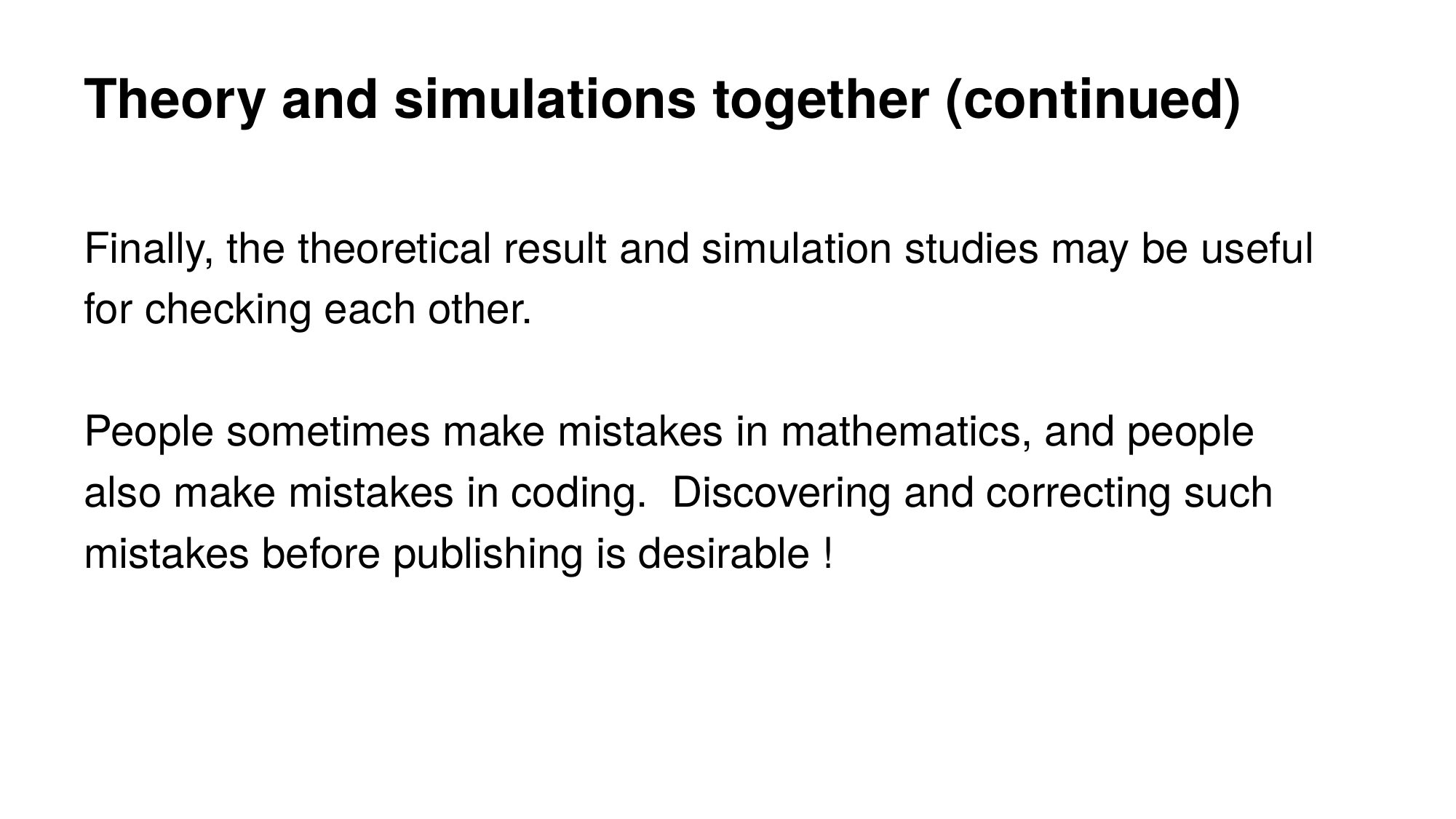

# Theory and simulations together (continued)
Finally, the theoretical result and simulation studies may be useful for checking each other.

People sometimes make mistakes in mathematics, and people also make mistakes in coding.  Discovering and correcting such mistakes before publishing is desirable !